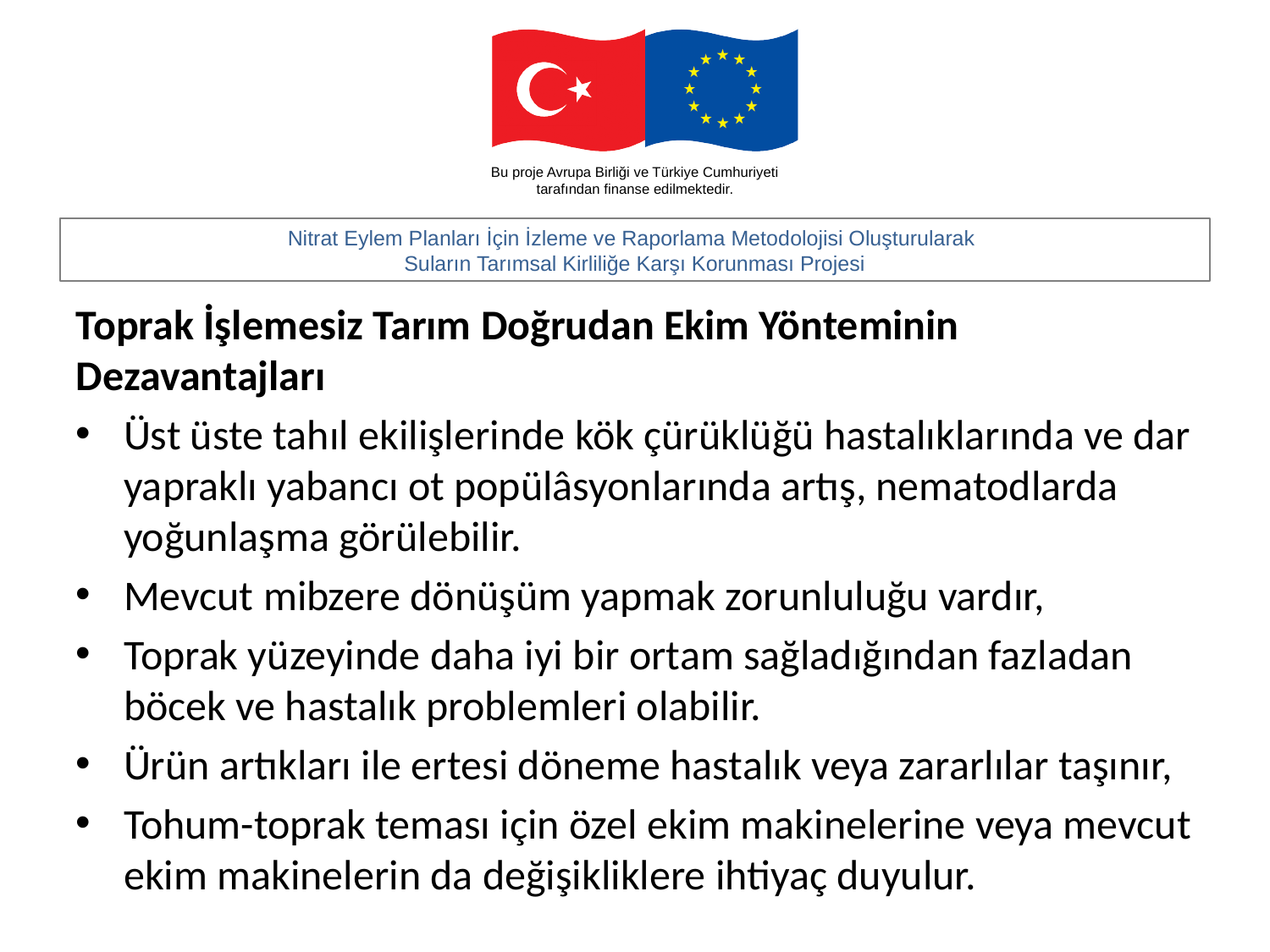

#
Toprak İşlemesiz Tarım Doğrudan Ekim Yönteminin Dezavantajları
Üst üste tahıl ekilişlerinde kök çürüklüğü hastalıklarında ve dar yapraklı yabancı ot popülâsyonlarında artış, nematodlarda yoğunlaşma görülebilir.
Mevcut mibzere dönüşüm yapmak zorunluluğu vardır,
Toprak yüzeyinde daha iyi bir ortam sağladığından fazladan böcek ve hastalık problemleri olabilir.
Ürün artıkları ile ertesi döneme hastalık veya zararlılar taşınır,
Tohum-toprak teması için özel ekim makinelerine veya mevcut ekim makinelerin da değişikliklere ihtiyaç duyulur.